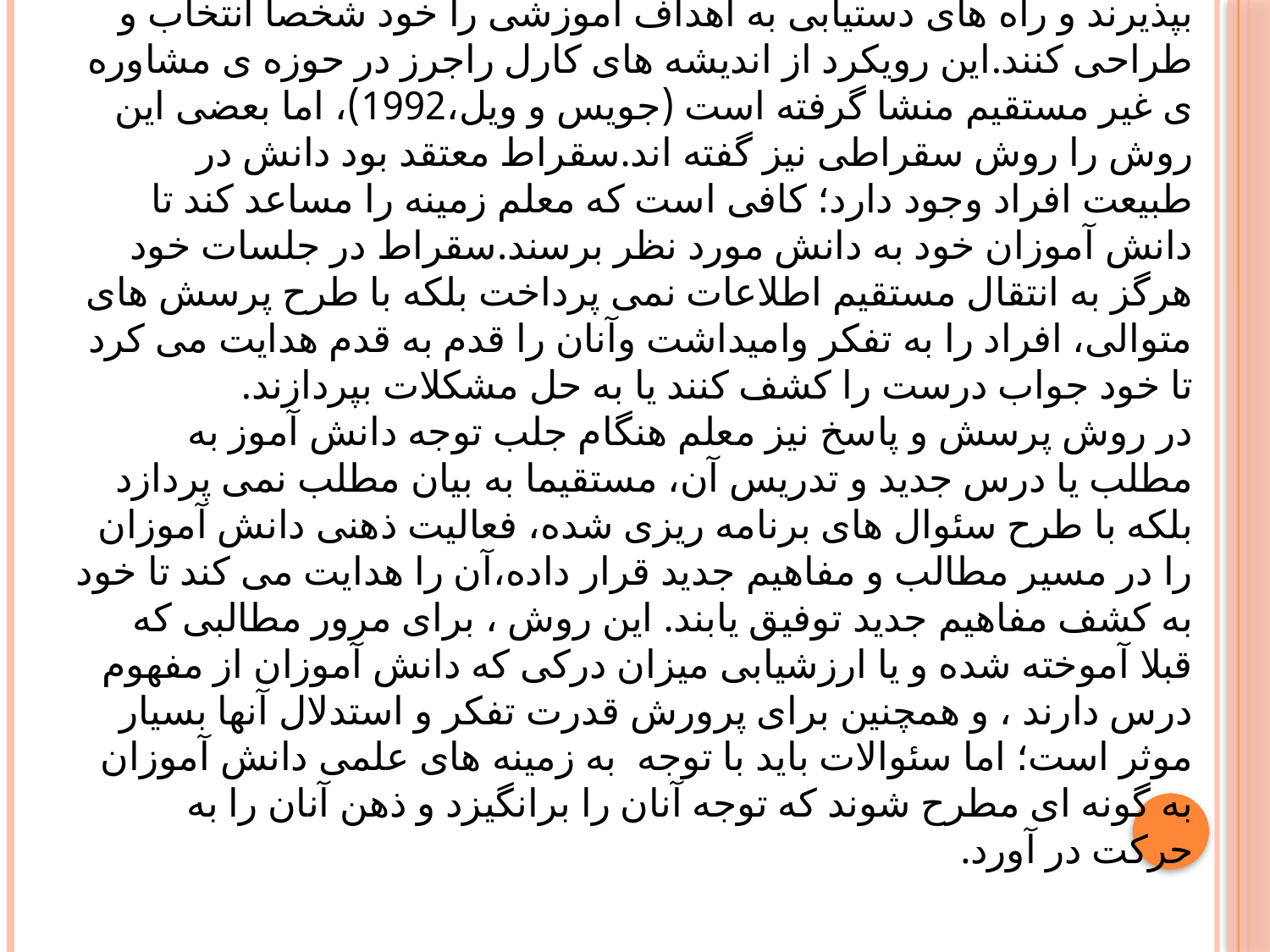

# او هرگز در پرسش یا رفتار ارشادی خود به تفسیر و ارزشیابی عملکرد دانش آموزان نمی پردازد بلکه به گونه ای رفتار می کند که آنها بتوانند به راحتی نظرها و احساسات خود را ارائه دهند، و مسئولیت اعمال خود را بپذیرند و راه های دستیابی به اهداف آموزشی را خود شخصا انتخاب و طراحی کنند.این رویکرد از اندیشه های کارل راجرز در حوزه ی مشاوره ی غیر مستقیم منشا گرفته است (جویس و ویل،1992)، اما بعضی این روش را روش سقراطی نیز گفته اند.سقراط معتقد بود دانش در طبیعت افراد وجود دارد؛ کافی است که معلم زمینه را مساعد کند تا دانش آموزان خود به دانش مورد نظر برسند.سقراط در جلسات خود هرگز به انتقال مستقیم اطلاعات نمی پرداخت بلکه با طرح پرسش های متوالی، افراد را به تفکر وامیداشت وآنان را قدم به قدم هدایت می کرد تا خود جواب درست را کشف کنند یا به حل مشکلات بپردازند. در روش پرسش و پاسخ نیز معلم هنگام جلب توجه دانش آموز به مطلب یا درس جدید و تدریس آن، مستقیما به بیان مطلب نمی پردازد بلکه با طرح سئوال های برنامه ریزی شده، فعالیت ذهنی دانش آموزان را در مسیر مطالب و مفاهیم جدید قرار داده،آن را هدایت می کند تا خود به کشف مفاهیم جدید توفیق یابند. این روش ، برای مرور مطالبی که قبلا آموخته شده و یا ارزشیابی میزان درکی که دانش آموزان از مفهوم درس دارند ، و همچنین برای پرورش قدرت تفکر و استدلال آنها بسیار موثر است؛ اما سئوالات باید با توجه  به زمینه های علمی دانش آموزان به گونه ای مطرح شوند که توجه آنان را برانگیزد و ذهن آنان را به حرکت در آورد.